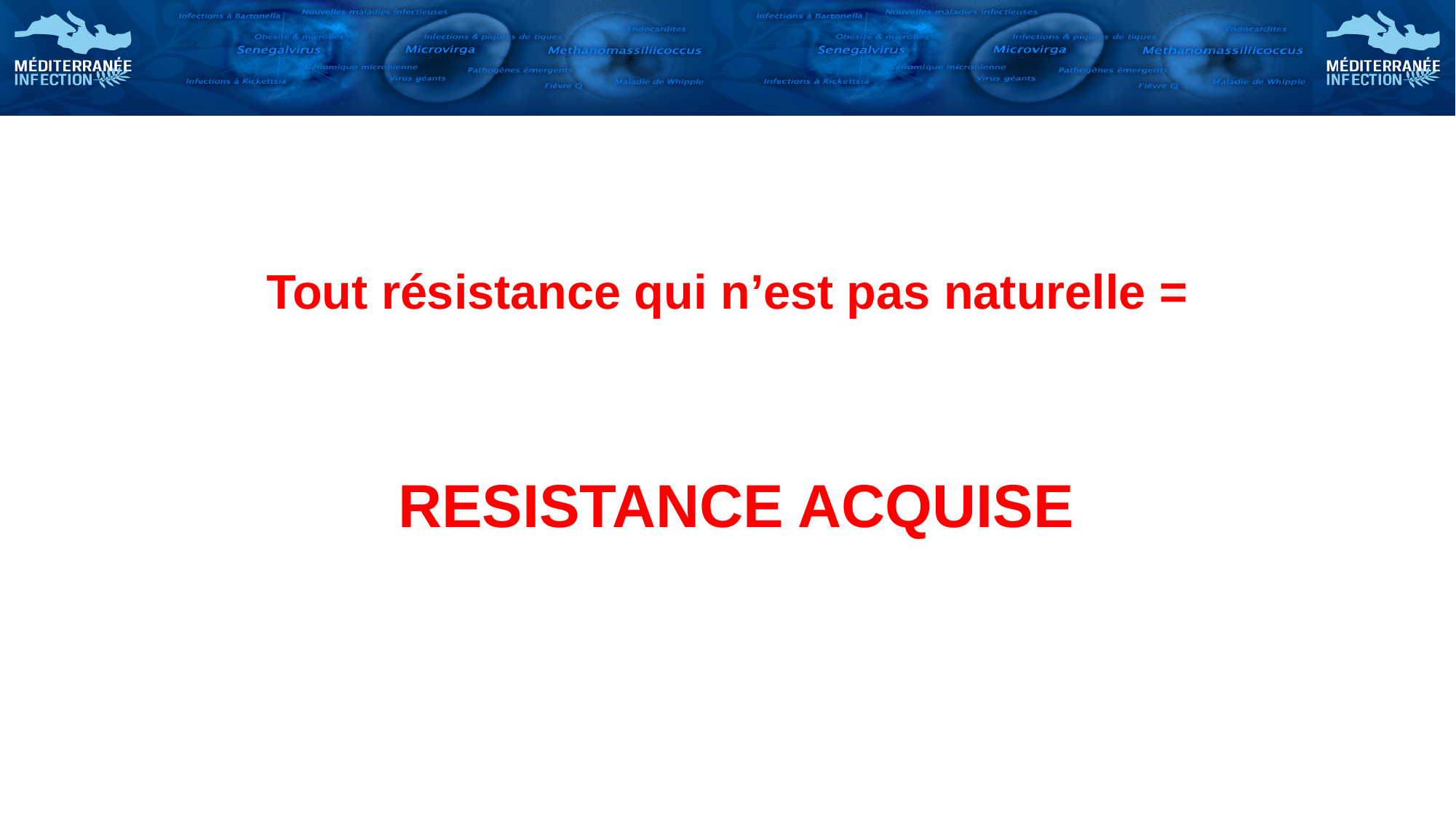

Tout résistance qui n’est pas naturelle =

 RESISTANCE ACQUISE